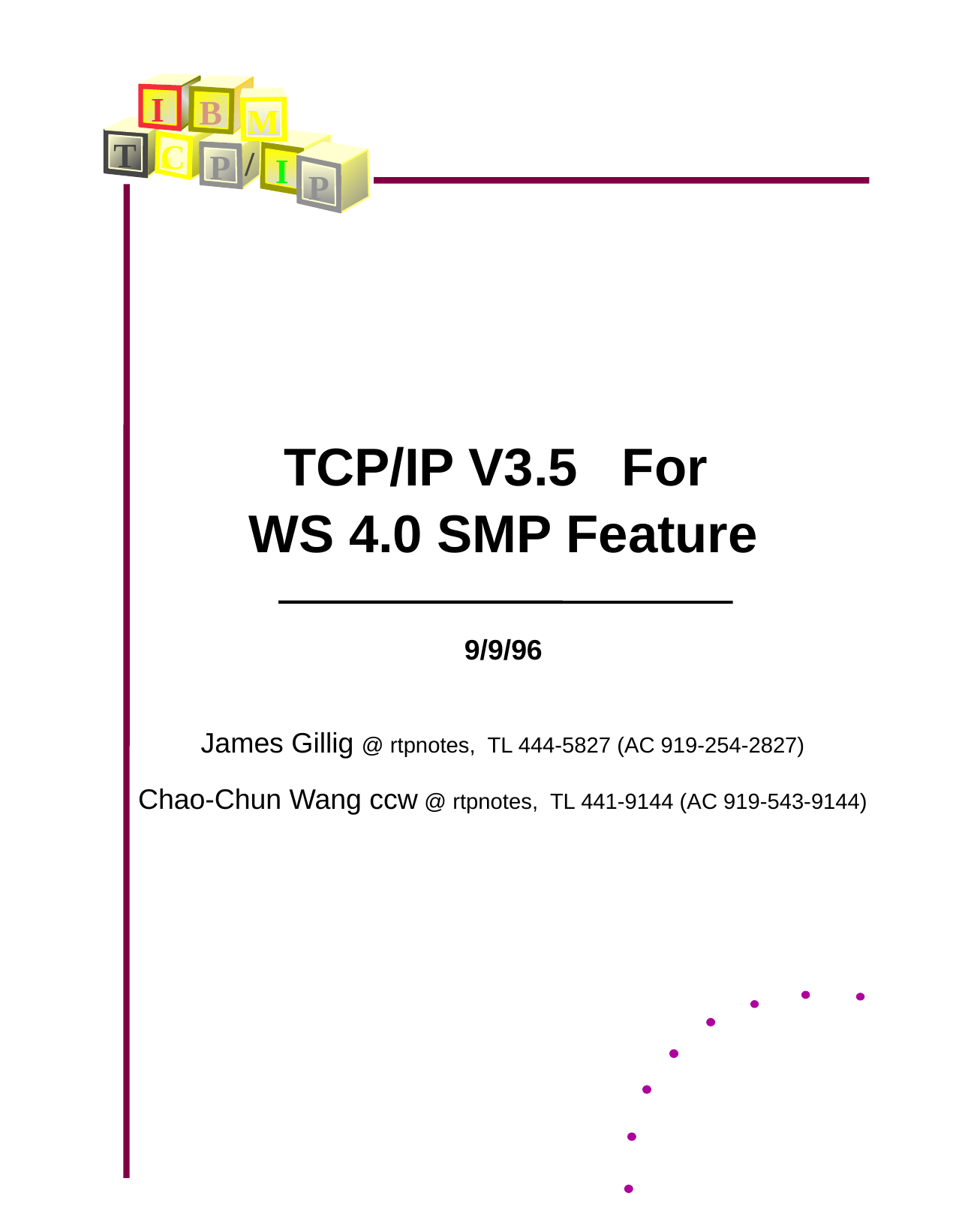

I

B

M

T
C

/

P

I

P

TCP/IP V3.5   For
WS 4.0 SMP Feature

9/9/96

James Gillig @ rtpnotes,  TL 444-5827 (AC 919-254-2827)
Chao-Chun Wang ccw @ rtpnotes,  TL 441-9144 (AC 919-543-9144)